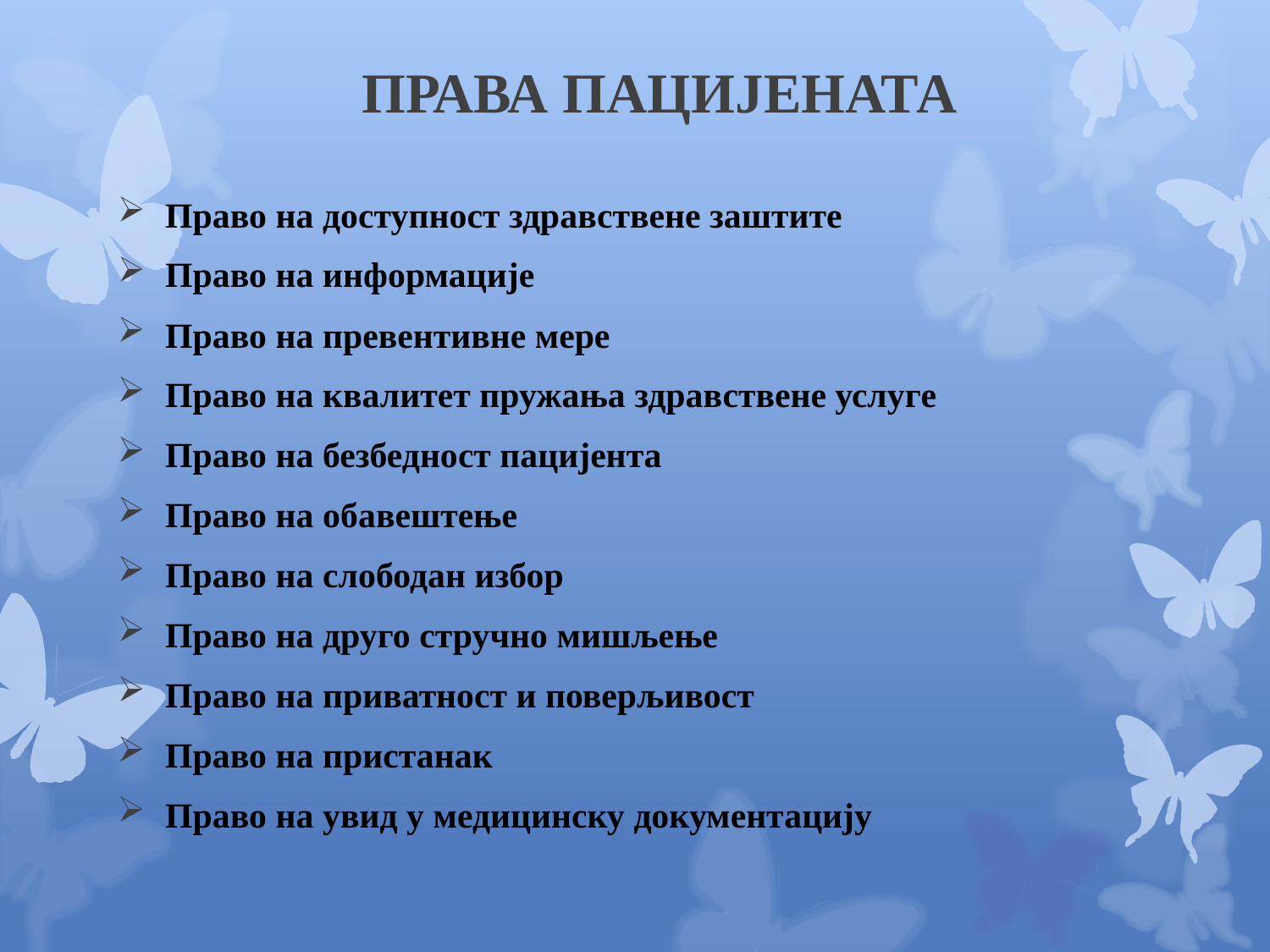

# ПРАВА ПАЦИЈЕНАТА
Право на доступност здравствене заштите
Право на информације
Право на превентивне мере
Право на квалитет пружања здравствене услуге
Право на безбедност пацијента
Право на обавештење
Право на слободан избор
Право на друго стручно мишљење
Право на приватност и поверљивост
Право на пристанак
Право на увид у медицинску документацију